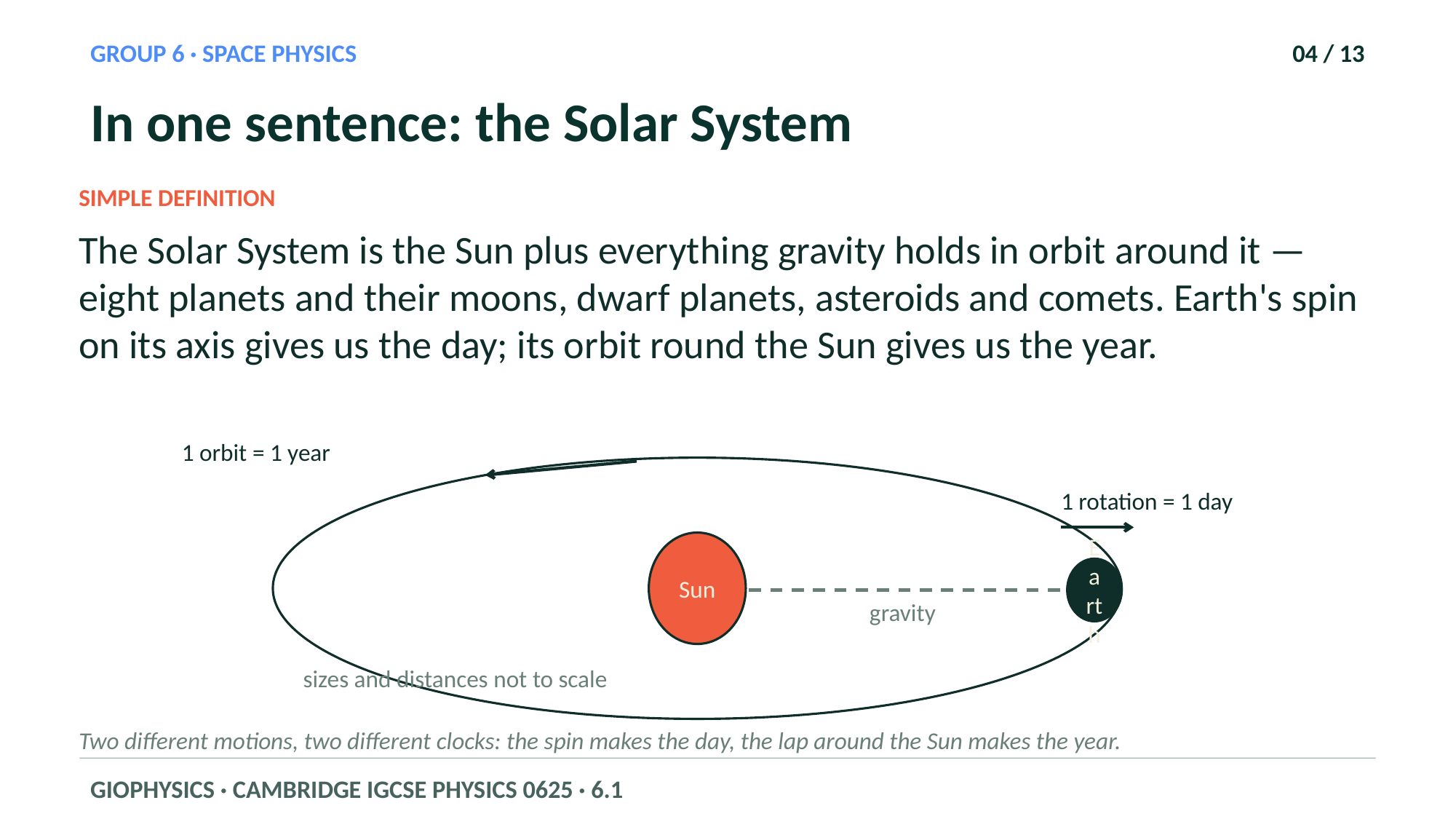

GROUP 6 · SPACE PHYSICS
04 / 13
In one sentence: the Solar System
SIMPLE DEFINITION
The Solar System is the Sun plus everything gravity holds in orbit around it — eight planets and their moons, dwarf planets, asteroids and comets. Earth's spin on its axis gives us the day; its orbit round the Sun gives us the year.
1 orbit = 1 year

1 rotation = 1 day
Sun
Earth
gravity
sizes and distances not to scale
Two different motions, two different clocks: the spin makes the day, the lap around the Sun makes the year.

GIOPHYSICS · CAMBRIDGE IGCSE PHYSICS 0625 · 6.1